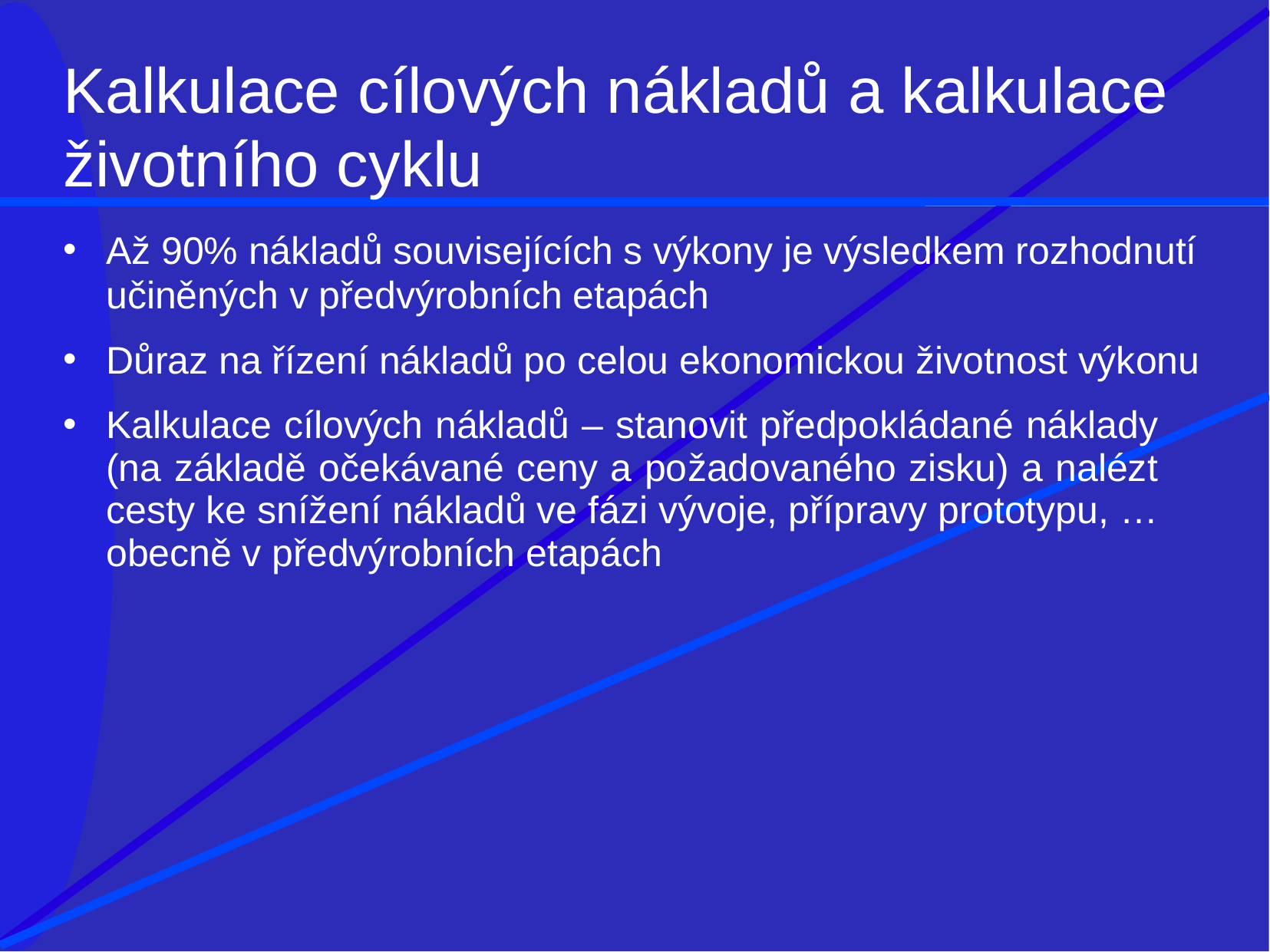

# Kalkulace cílových nákladů a kalkulace
životního cyklu
Až 90% nákladů souvisejících s výkony je výsledkem rozhodnutí
učiněných v předvýrobních etapách
Důraz na řízení nákladů po celou ekonomickou životnost výkonu
Kalkulace cílových nákladů – stanovit předpokládané náklady (na základě očekávané ceny a požadovaného zisku) a nalézt cesty ke snížení nákladů ve fázi vývoje, přípravy prototypu, … obecně v předvýrobních etapách